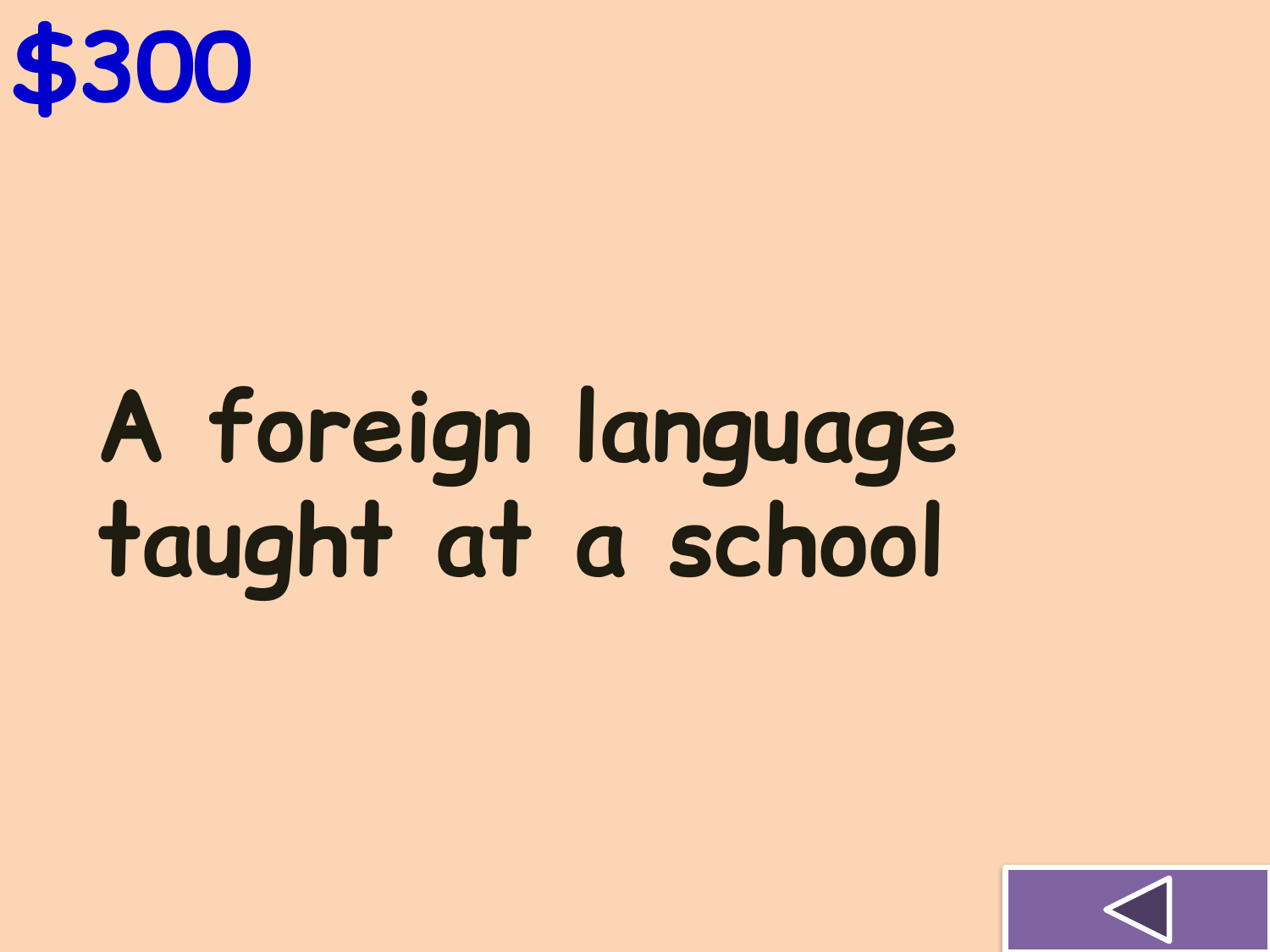

$300
A foreign language taught at a school